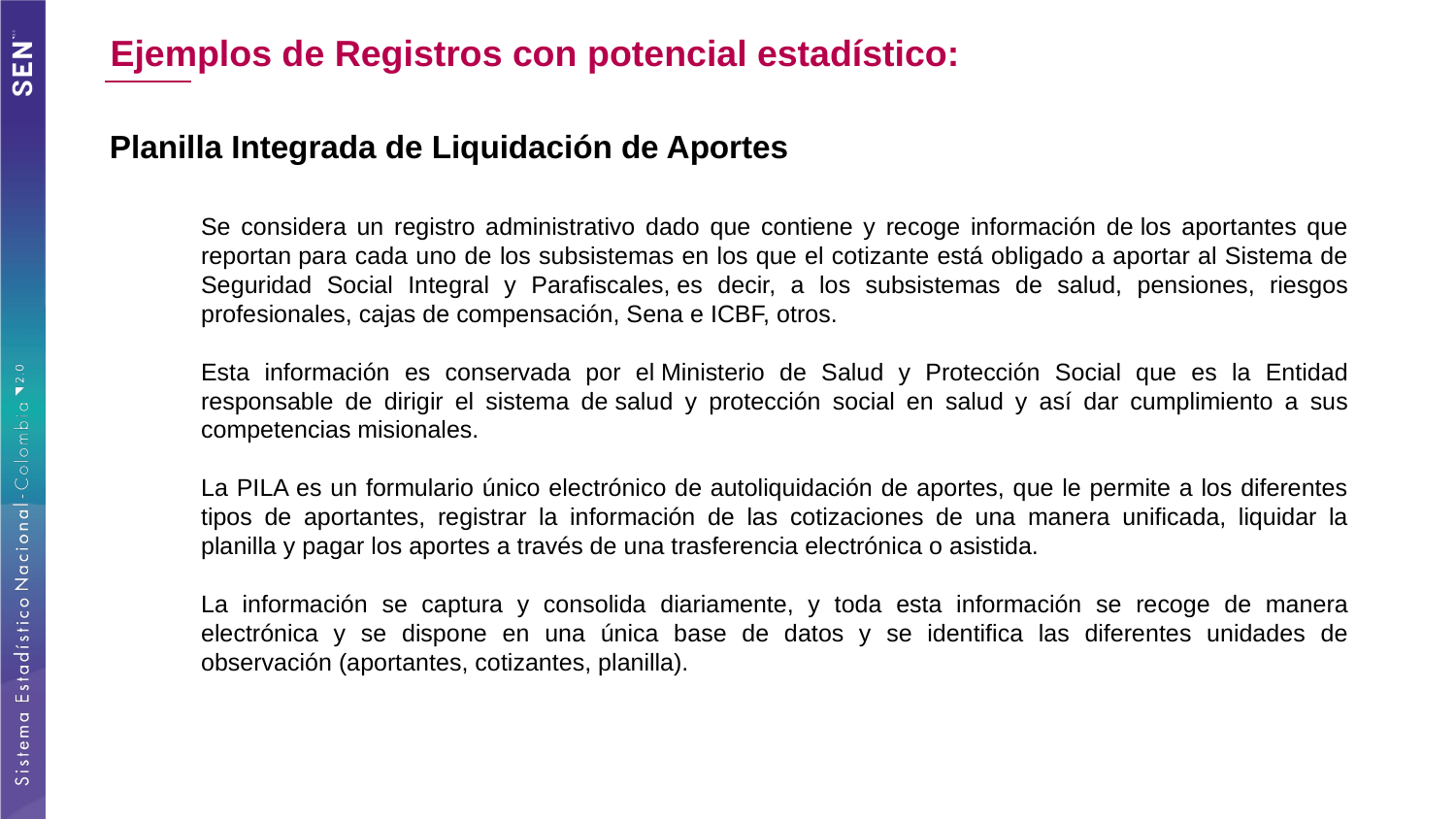

Ejemplos de Registros con potencial estadístico:
Planilla Integrada de Liquidación de Aportes
Se considera un registro administrativo dado que contiene y recoge información de los aportantes que reportan para cada uno de los subsistemas en los que el cotizante está obligado a aportar al Sistema de Seguridad Social Integral y Parafiscales, es decir, a los subsistemas de salud, pensiones, riesgos profesionales, cajas de compensación, Sena e ICBF, otros.

Esta información es conservada por el Ministerio de Salud y Protección Social que es la Entidad responsable de dirigir el sistema de salud y protección social en salud y así dar cumplimiento a sus competencias misionales.

La PILA es un formulario único electrónico de autoliquidación de aportes, que le permite a los diferentes tipos de aportantes, registrar la información de las cotizaciones de una manera unificada, liquidar la planilla y pagar los aportes a través de una trasferencia electrónica o asistida.

La información se captura y consolida diariamente, y toda esta información se recoge de manera electrónica y se dispone en una única base de datos y se identifica las diferentes unidades de observación (aportantes, cotizantes, planilla).